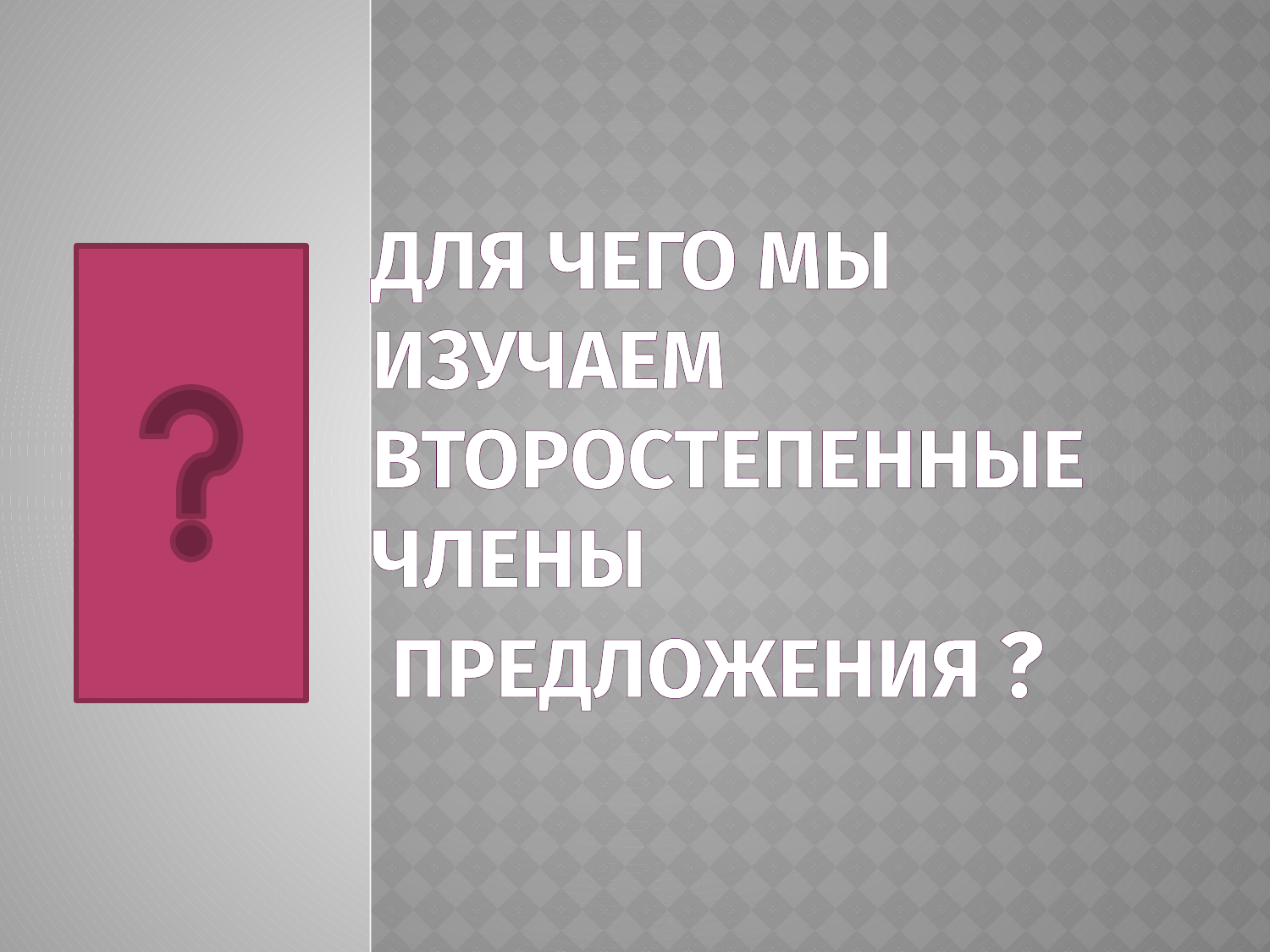

# Для чего мы изучаем второстепенные члены предложения ?